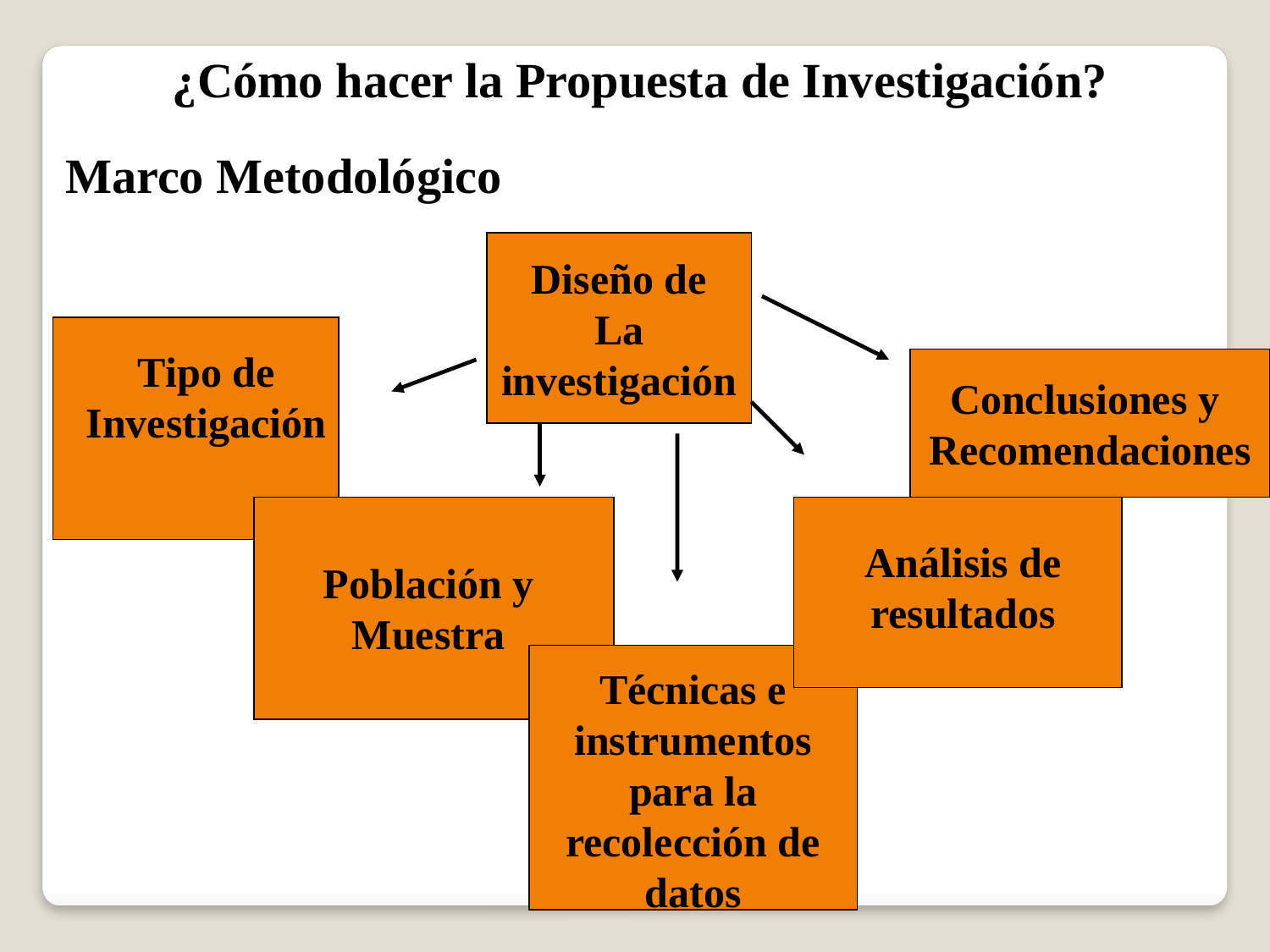

¿Cómo hacer la Propuesta de Investigación?
Marco Metodológico
Diseño de
La
investigación

Tipo de Investigación
Conclusiones y
Recomendaciones

Análisis de resultados
Población y Muestra

Técnicas e instrumentos para la recolección de datos